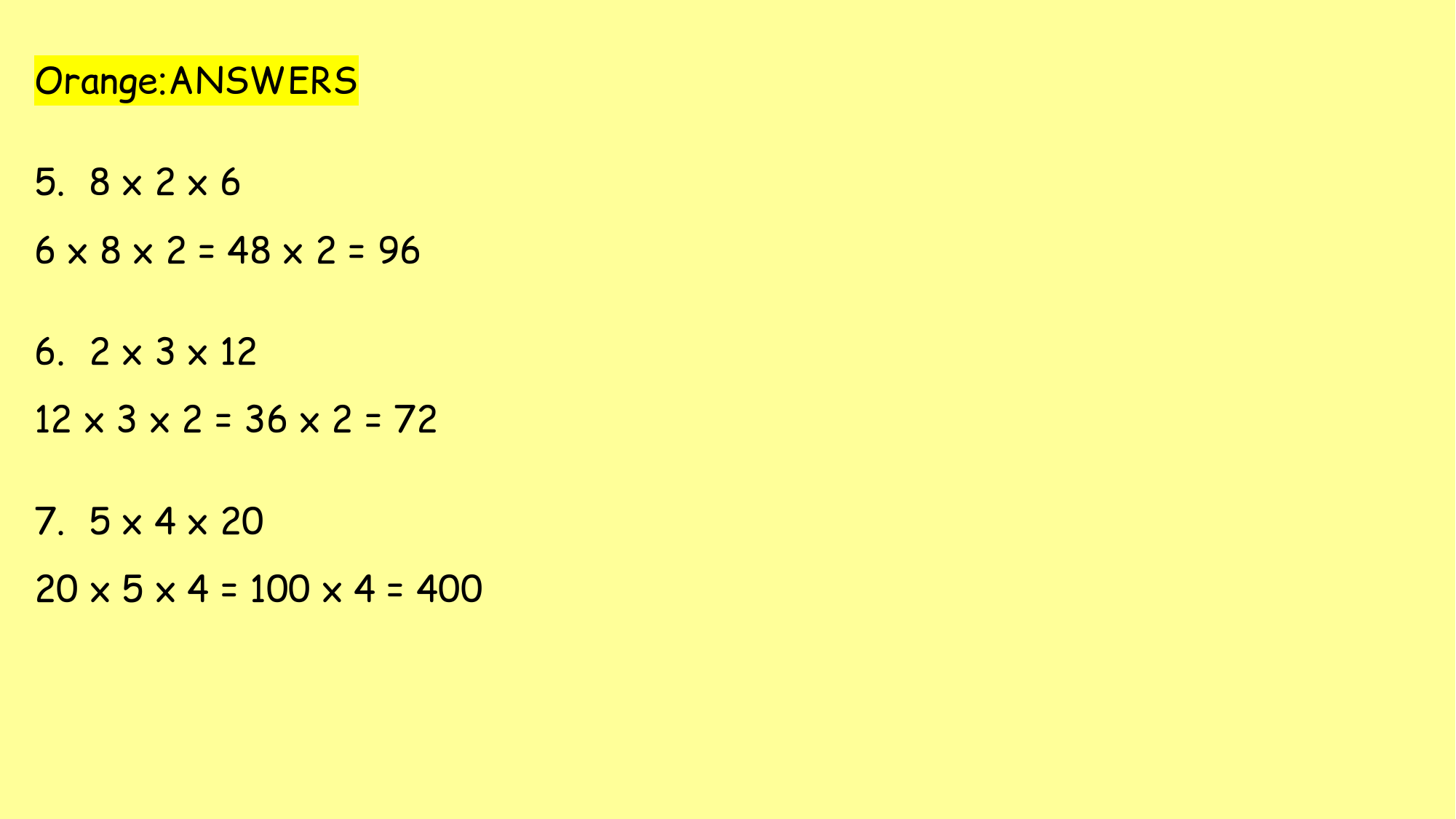

| Orange:ANSWERS 8 x 2 x 6 6 x 8 x 2 = 48 x 2 = 96 2 x 3 x 12 12 x 3 x 2 = 36 x 2 = 72 5 x 4 x 20 20 x 5 x 4 = 100 x 4 = 400 |
| --- |